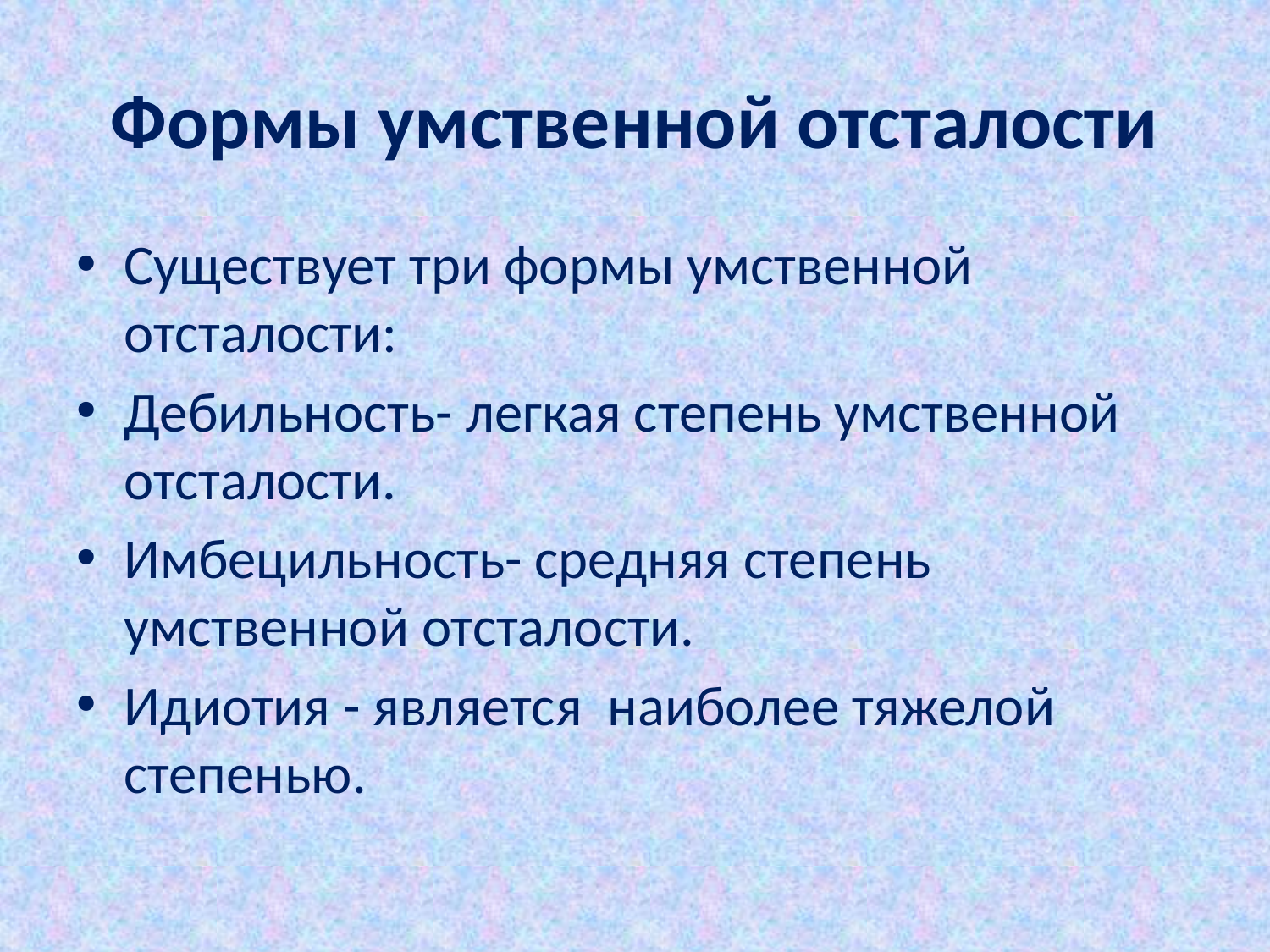

# Формы умственной отсталости
Существует три формы умственной отсталости:
Дебильность- легкая степень умственной отсталости.
Имбецильность- средняя степень умственной отсталости.
Идиотия - является  наиболее тяжелой степенью.